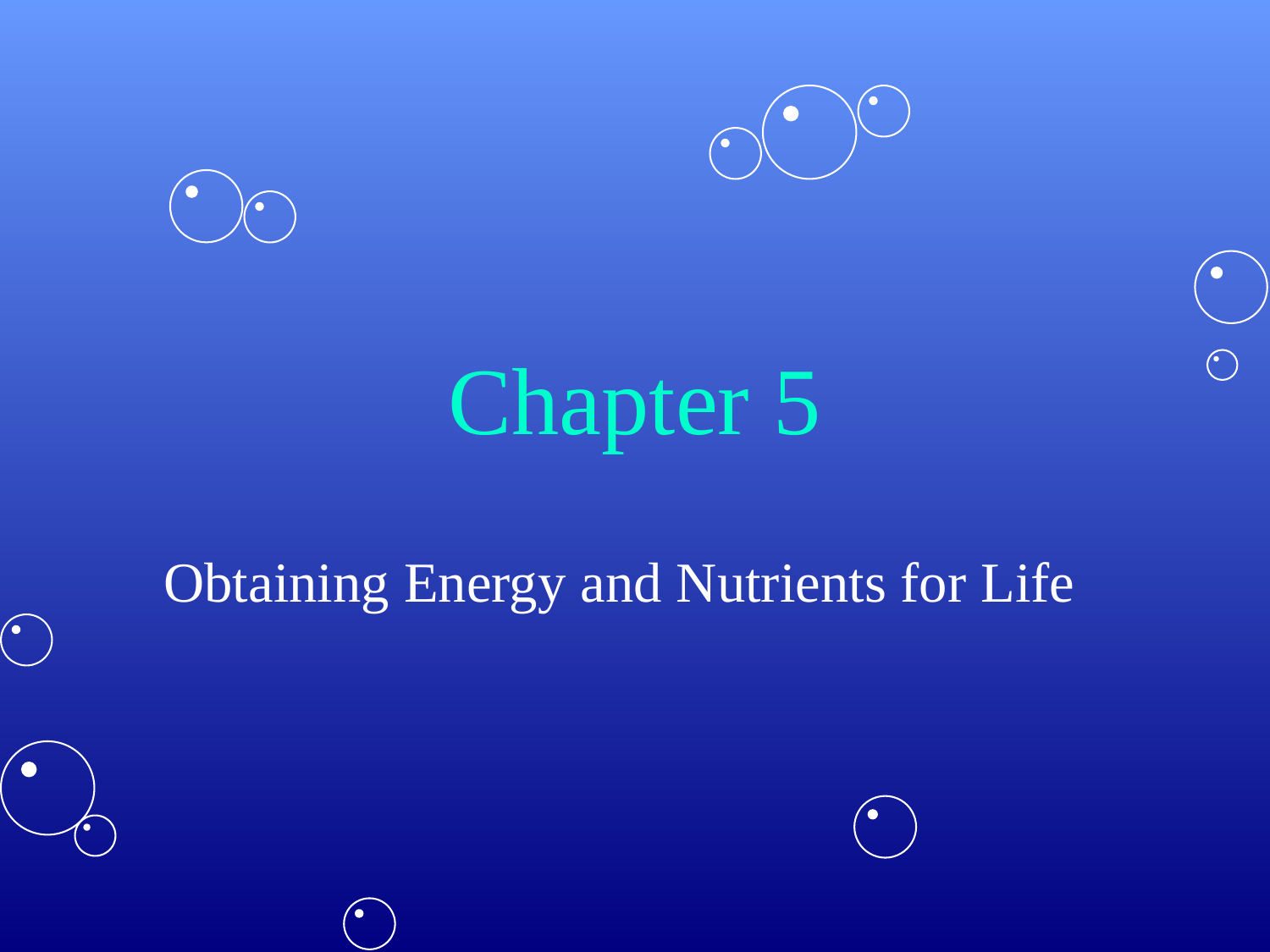

# Chapter 5
Obtaining Energy and Nutrients for Life